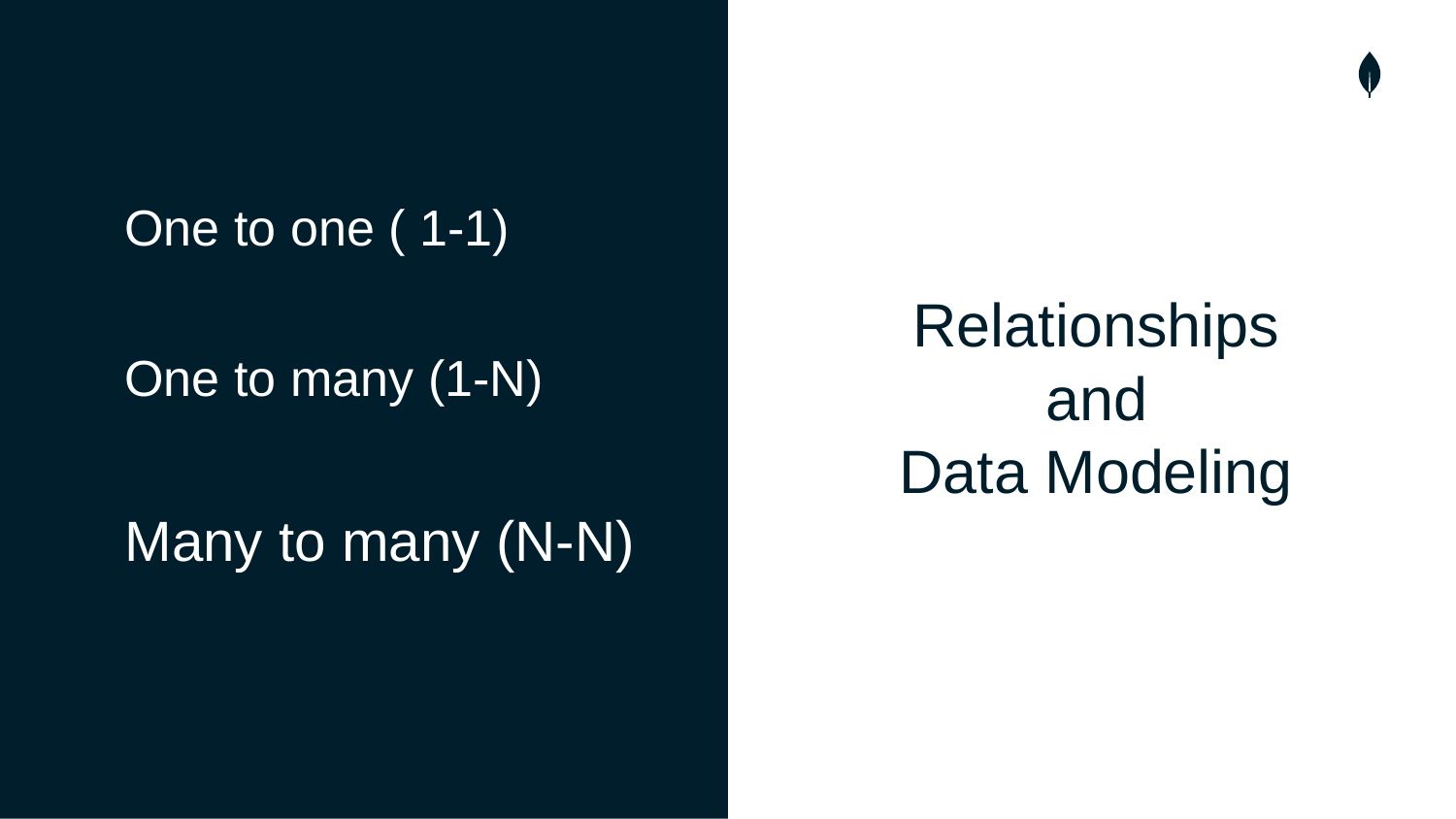

One to one ( 1-1)
Relationships
 and
Data Modeling
One to many (1-N)
Many to many (N-N)